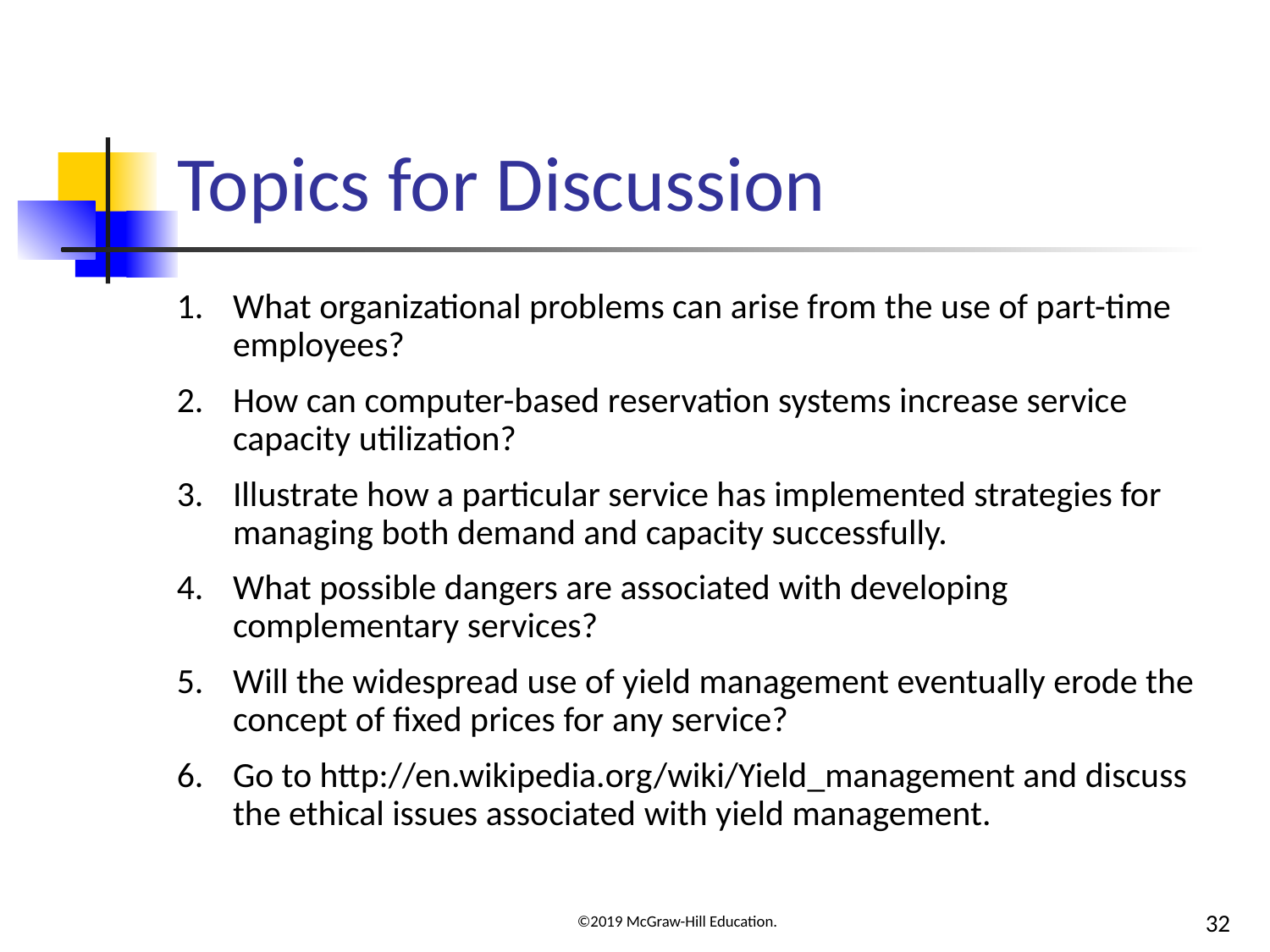

# Topics for Discussion
What organizational problems can arise from the use of part-time employees?
How can computer-based reservation systems increase service capacity utilization?
Illustrate how a particular service has implemented strategies for managing both demand and capacity successfully.
What possible dangers are associated with developing complementary services?
Will the widespread use of yield management eventually erode the concept of fixed prices for any service?
Go to http://en.wikipedia.org/wiki/Yield_management and discuss the ethical issues associated with yield management.